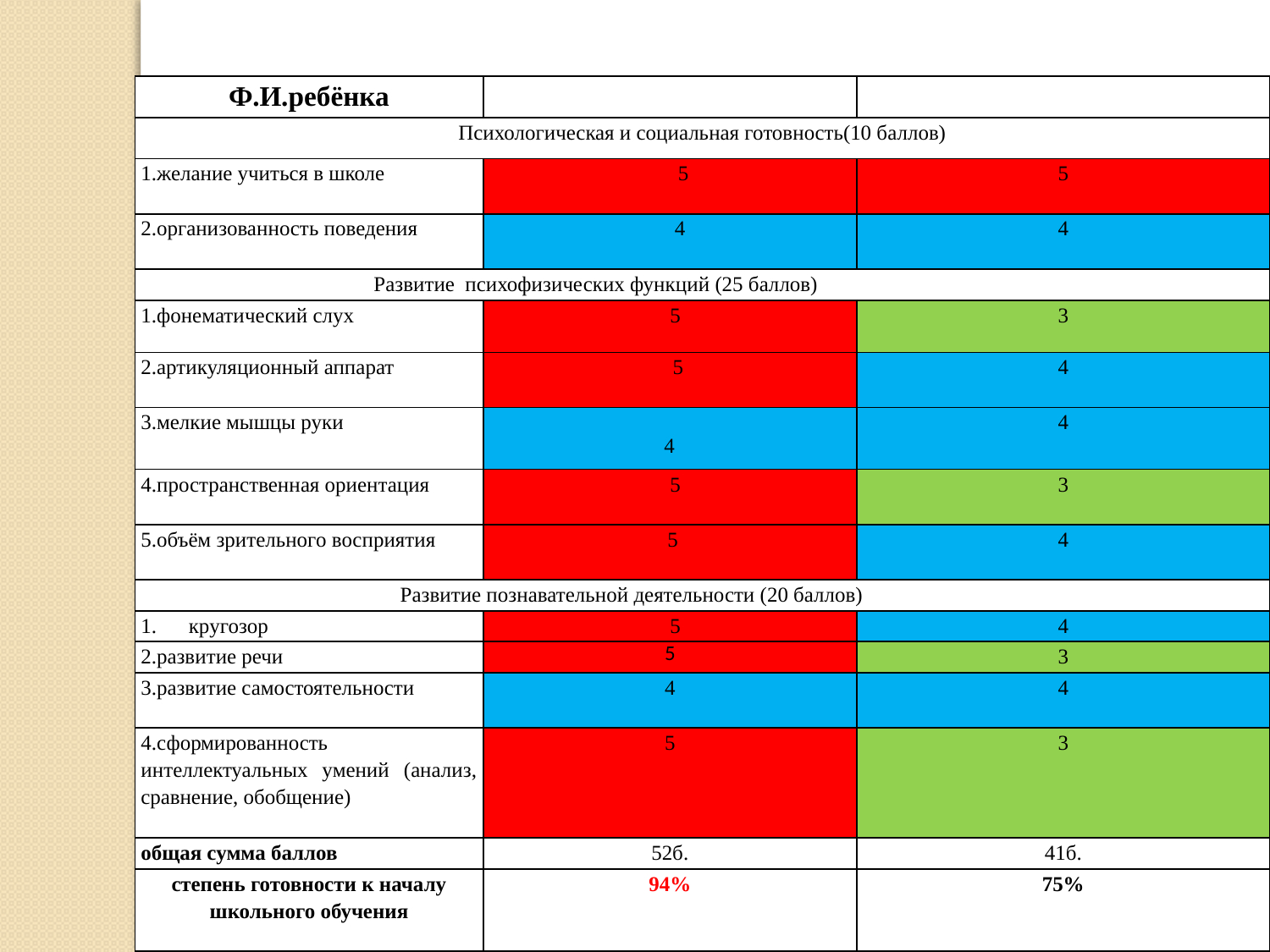

| Ф.И.ребёнка |  |  |
| --- | --- | --- |
| Психологическая и социальная готовность(10 баллов) |  |  |
| 1.желание учиться в школе | 5 | 5 |
| 2.организованность поведения | 4 | 4 |
| Развитие психофизических функций (25 баллов) |  |  |
| 1.фонематический слух | 5 | 3 |
| 2.артикуляционный аппарат | 5 | 4 |
| 3.мелкие мышцы руки | 4 | 4 |
| 4.пространственная ориентация | 5 | 3 |
| 5.объём зрительного восприятия | 5 | 4 |
| Развитие познавательной деятельности (20 баллов) |  |  |
| кругозор | 5 | 4 |
| 2.развитие речи | 5 | 3 |
| 3.развитие самостоятельности | 4 | 4 |
| 4.сформированность интеллектуальных умений (анализ, сравнение, обобщение) | 5 | 3 |
| общая сумма баллов | 52б. | 41б. |
| степень готовности к началу школьного обучения | 94% | 75% |